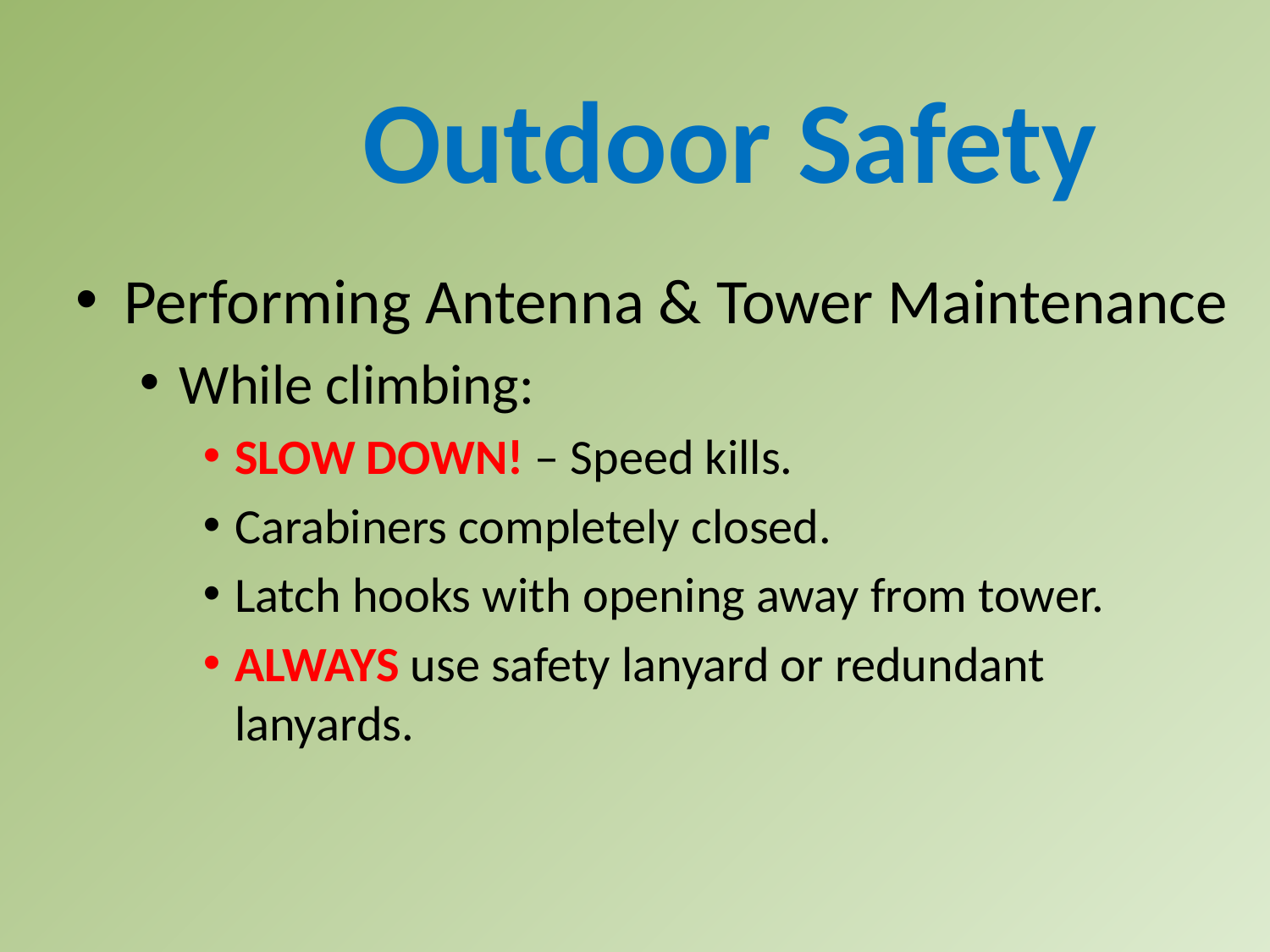

Outdoor Safety
Performing Antenna & Tower Maintenance
While climbing:
SLOW DOWN! – Speed kills.
Carabiners completely closed.
Latch hooks with opening away from tower.
ALWAYS use safety lanyard or redundant lanyards.